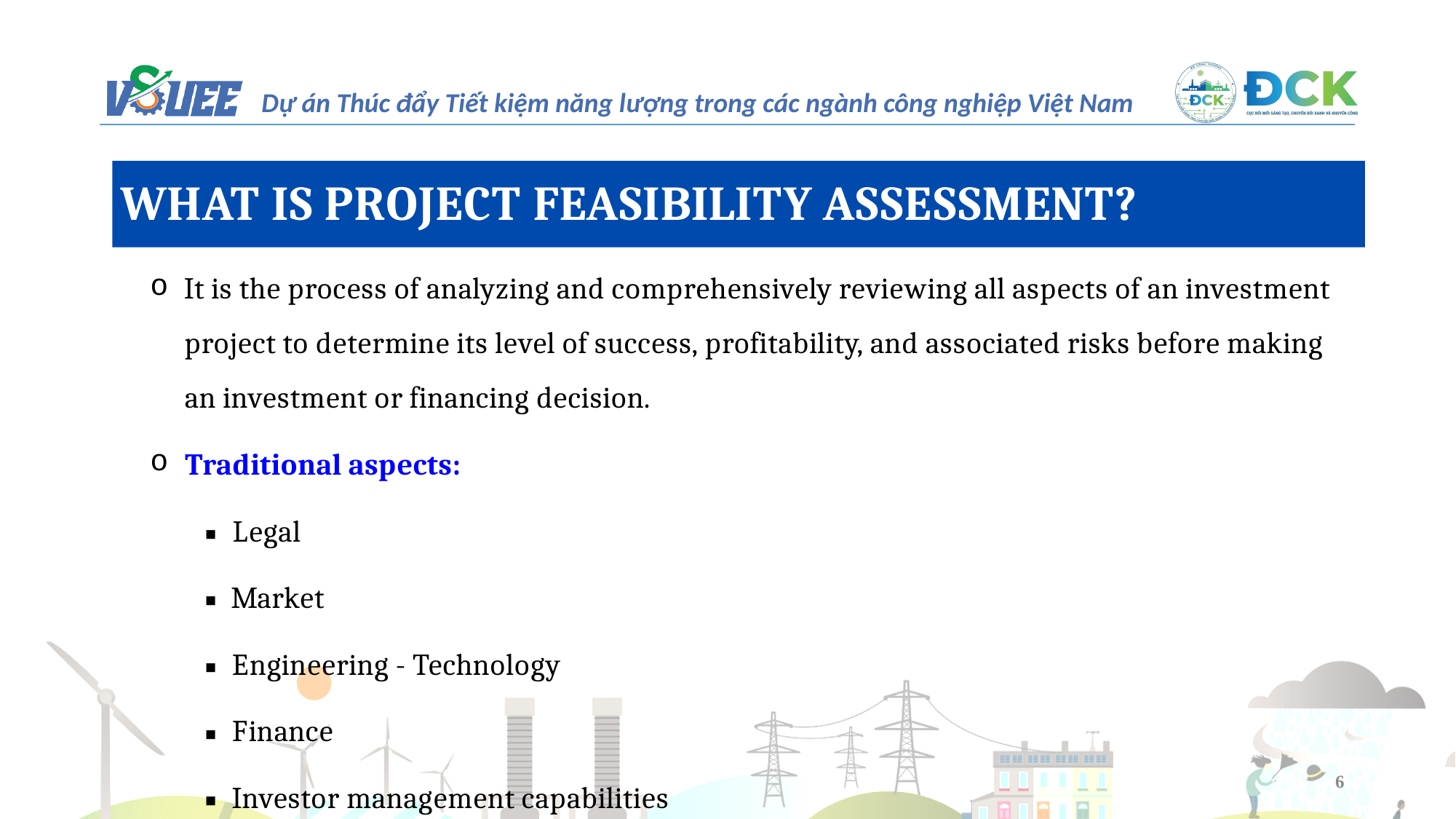

WHAT IS PROJECT FEASIBILITY ASSESSMENT?
It is the process of analyzing and comprehensively reviewing all aspects of an investment project to determine its level of success, profitability, and associated risks before making an investment or financing decision.
Traditional aspects:
Legal
Market
Engineering - Technology
Finance
Investor management capabilities
6